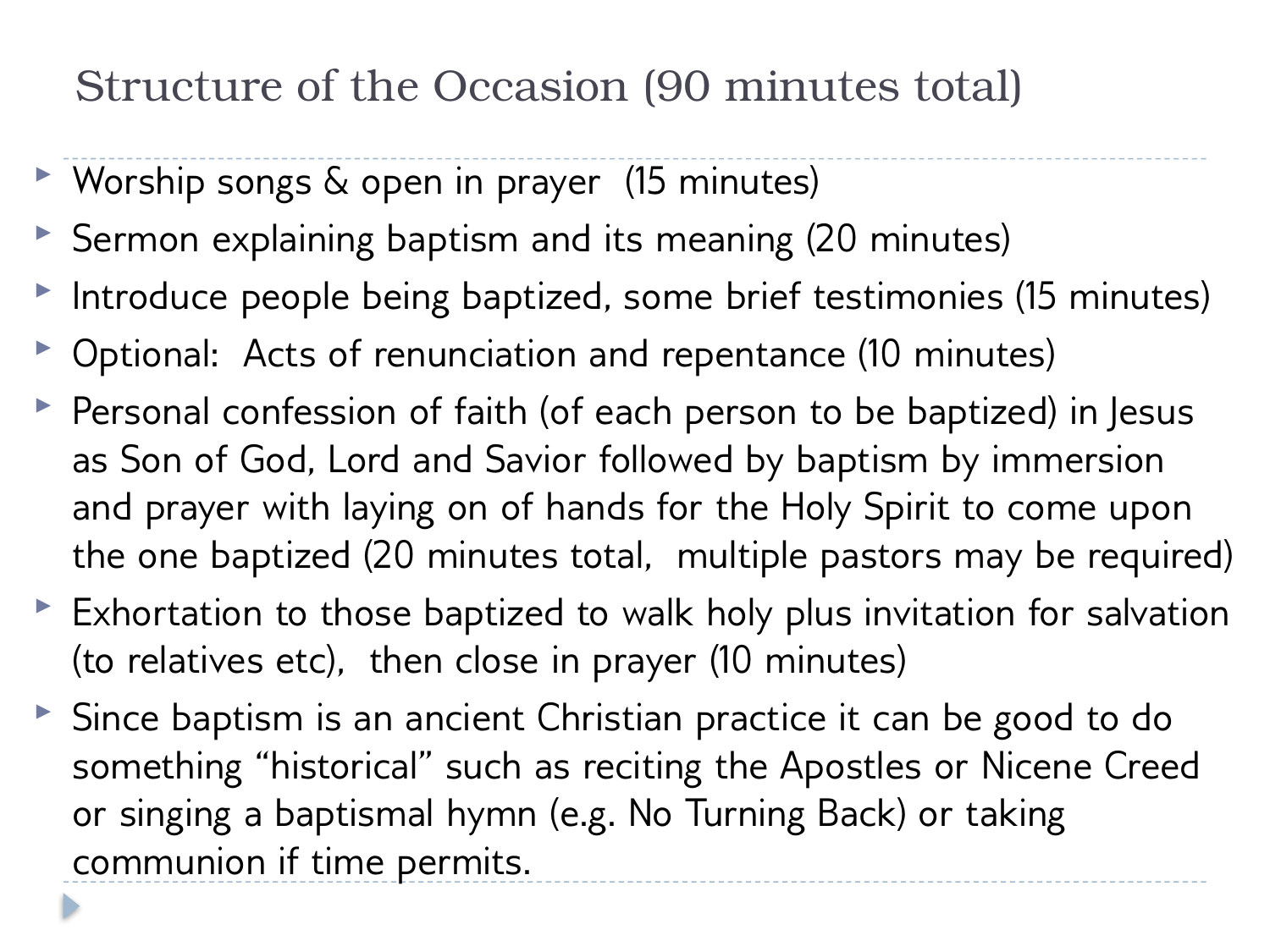

# Structure of the Occasion (90 minutes total)
Worship songs & open in prayer  (15 minutes)
Sermon explaining baptism and its meaning (20 minutes)
Introduce people being baptized, some brief testimonies (15 minutes)
Optional:  Acts of renunciation and repentance (10 minutes)
Personal confession of faith (of each person to be baptized) in Jesus as Son of God, Lord and Savior followed by baptism by immersion and prayer with laying on of hands for the Holy Spirit to come upon the one baptized (20 minutes total,  multiple pastors may be required)
Exhortation to those baptized to walk holy plus invitation for salvation (to relatives etc),  then close in prayer (10 minutes)
Since baptism is an ancient Christian practice it can be good to do something “historical” such as reciting the Apostles or Nicene Creed or singing a baptismal hymn (e.g. No Turning Back) or taking communion if time permits.